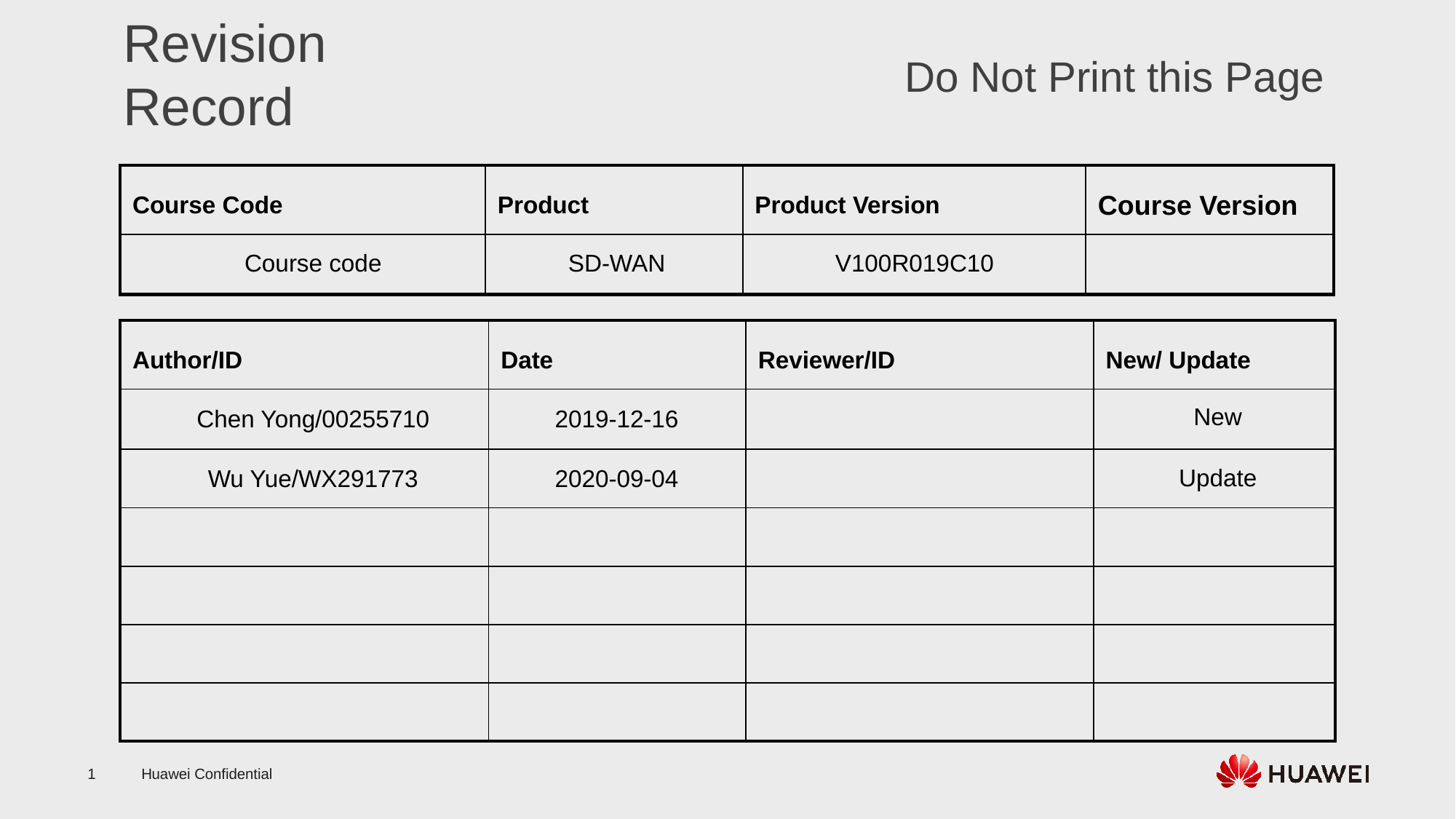

Course code
SD-WAN
V100R019C10

New
Chen Yong/00255710
2019-12-16

Update
Wu Yue/WX291773
2020-09-04